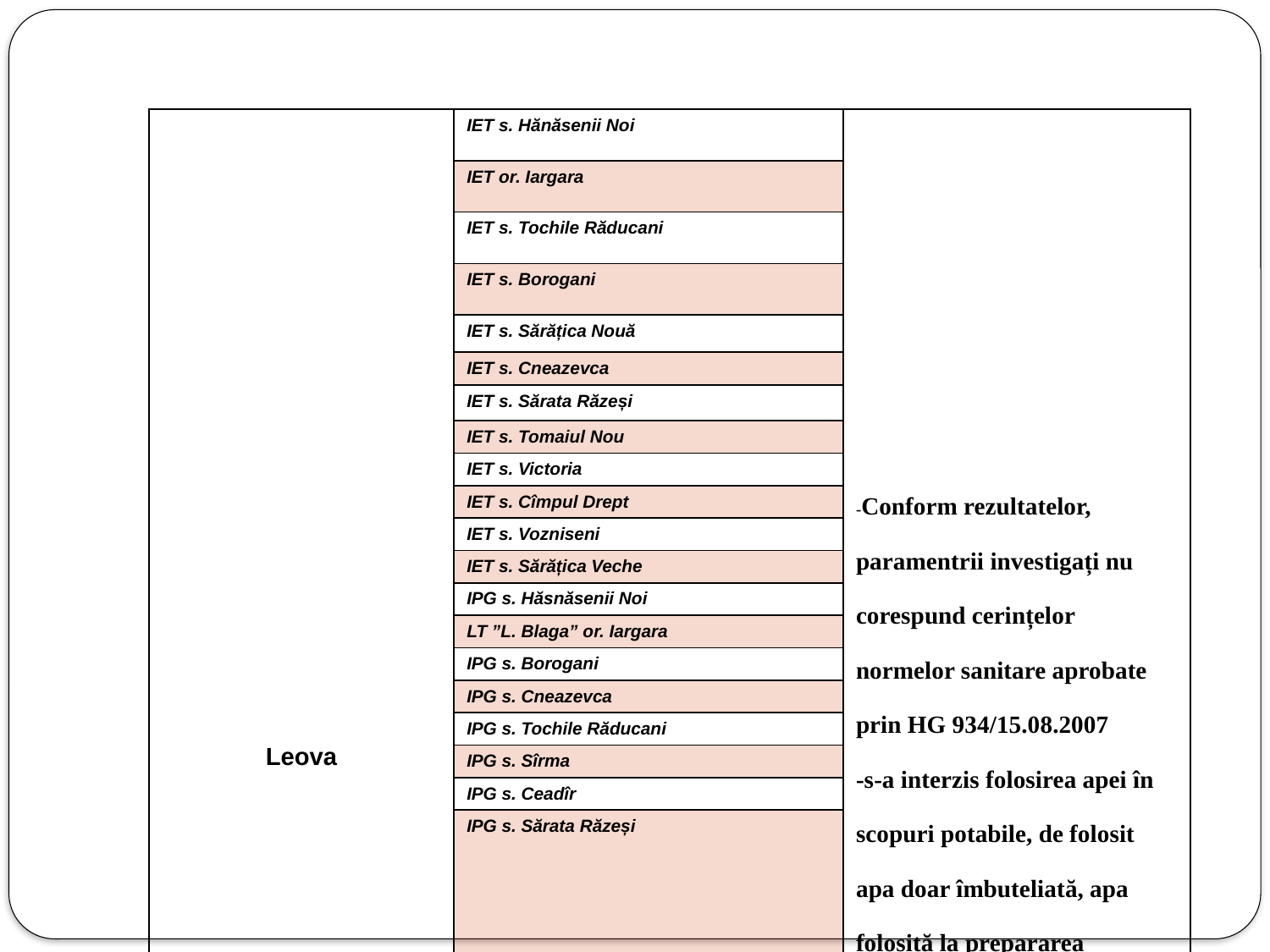

| Leova | IET s. Hănăsenii Noi | -Conform rezultatelor, paramentrii investigați nu corespund cerințelor normelor sanitare aprobate prin HG 934/15.08.2007 -s-a interzis folosirea apei în scopuri potabile, de folosit apa doar îmbuteliată, apa folosită la prepararea bucatelor preventiv de fiert |
| --- | --- | --- |
|  | IET or. Iargara |  |
|  | IET s. Tochile Răducani |  |
|  | IET s. Borogani |  |
|  | IET s. Sărățica Nouă |  |
|  | IET s. Cneazevca |  |
|  | IET s. Sărata Răzeși |  |
|  | IET s. Tomaiul Nou |  |
|  | IET s. Victoria |  |
|  | IET s. Cîmpul Drept |  |
|  | IET s. Vozniseni |  |
|  | IET s. Sărățica Veche |  |
|  | IPG s. Hăsnăsenii Noi |  |
|  | LT ”L. Blaga” or. Iargara |  |
|  | IPG s. Borogani |  |
|  | IPG s. Cneazevca |  |
|  | IPG s. Tochile Răducani |  |
|  | IPG s. Sîrma |  |
|  | IPG s. Ceadîr |  |
|  | IPG s. Sărata Răzeși |  |